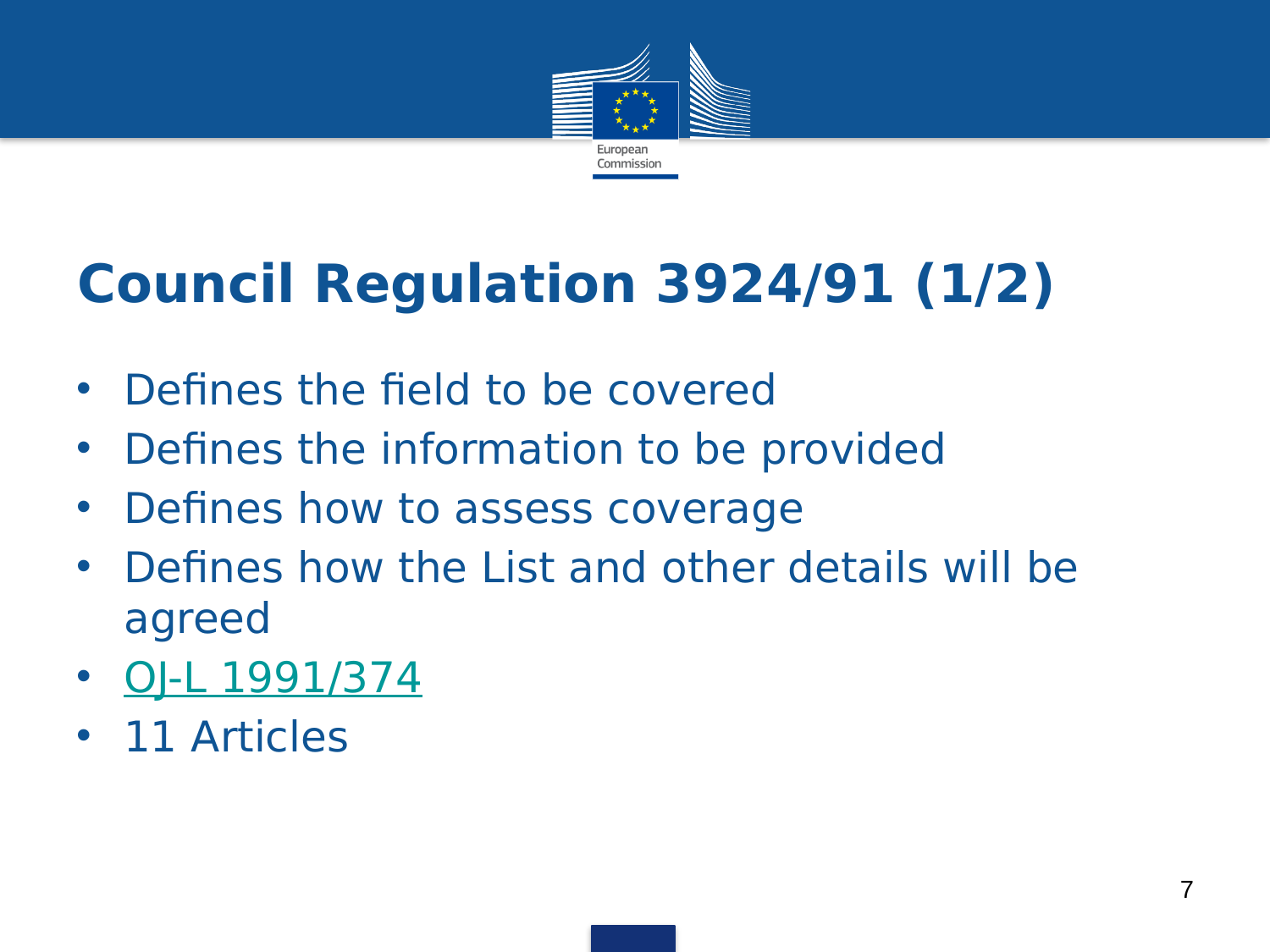

# Council Regulation 3924/91 (1/2)
Defines the field to be covered
Defines the information to be provided
Defines how to assess coverage
Defines how the List and other details will be agreed
OJ-L 1991/374
11 Articles
7